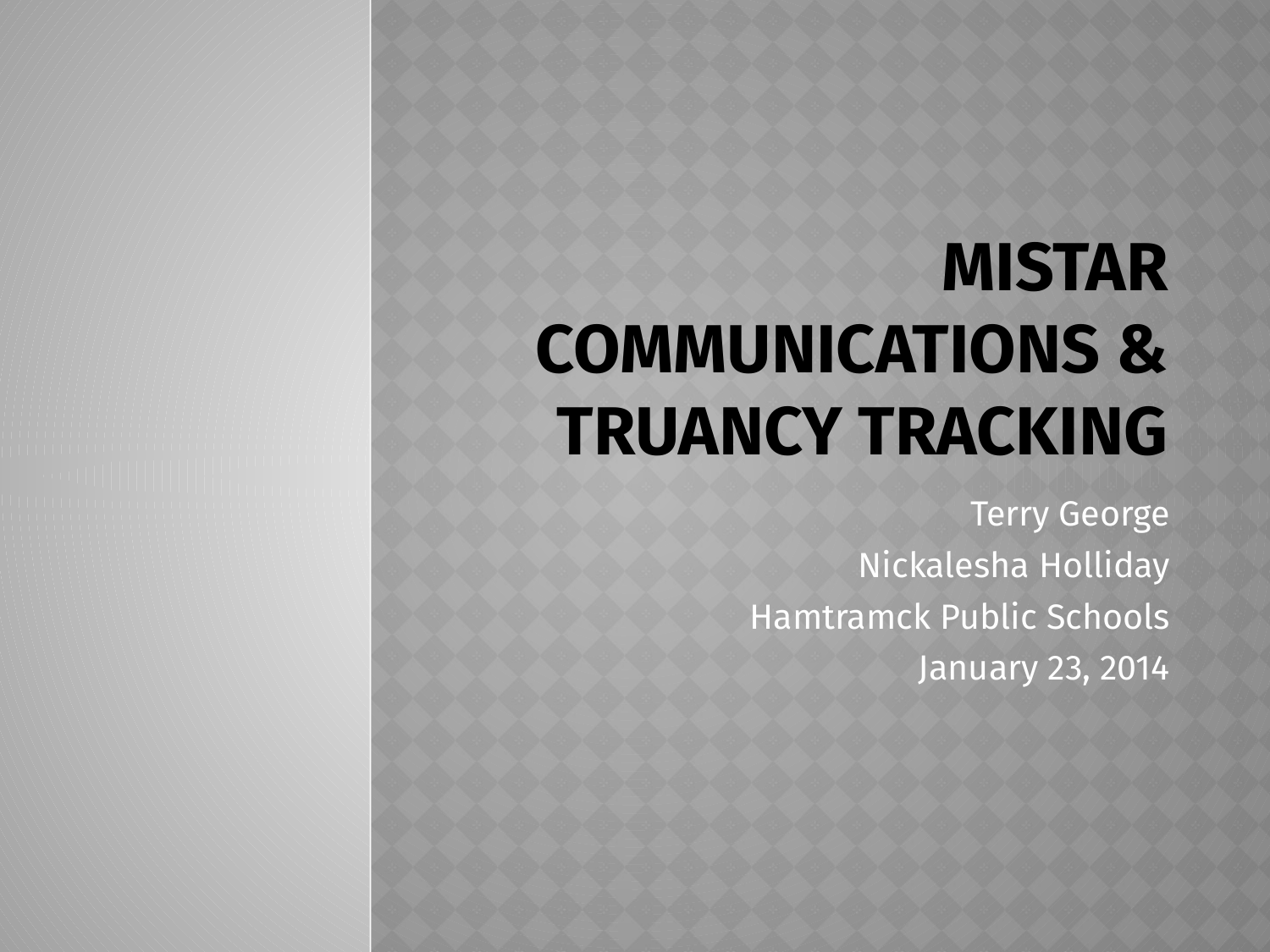

# MISTAR Communications & Truancy Tracking
Terry George
Nickalesha Holliday
Hamtramck Public Schools
January 23, 2014